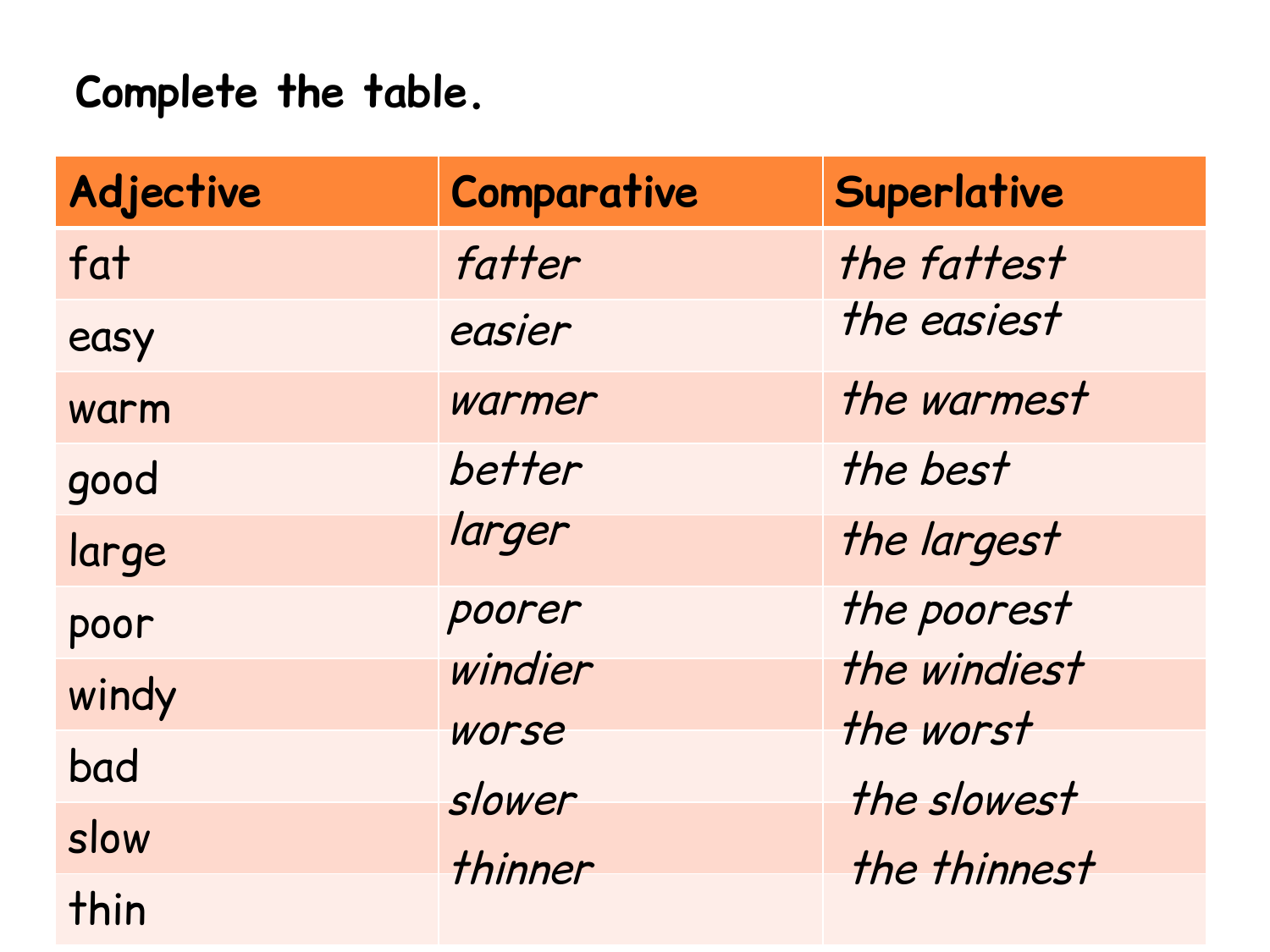

# Complete the table.
| Adjective | Comparative | Superlative |
| --- | --- | --- |
| fat | fatter | the fattest |
| easy |  |  |
| warm |  |  |
| good |  |  |
| large |  |  |
| poor |  |  |
| windy |  |  |
| bad |  |  |
| slow |  |  |
| thin |  |  |
the easiest
easier
warmer
the warmest
better
the best
larger
the largest
poorer
the poorest
windier
the windiest
worse
the worst
slower
the slowest
thinner
the thinnest